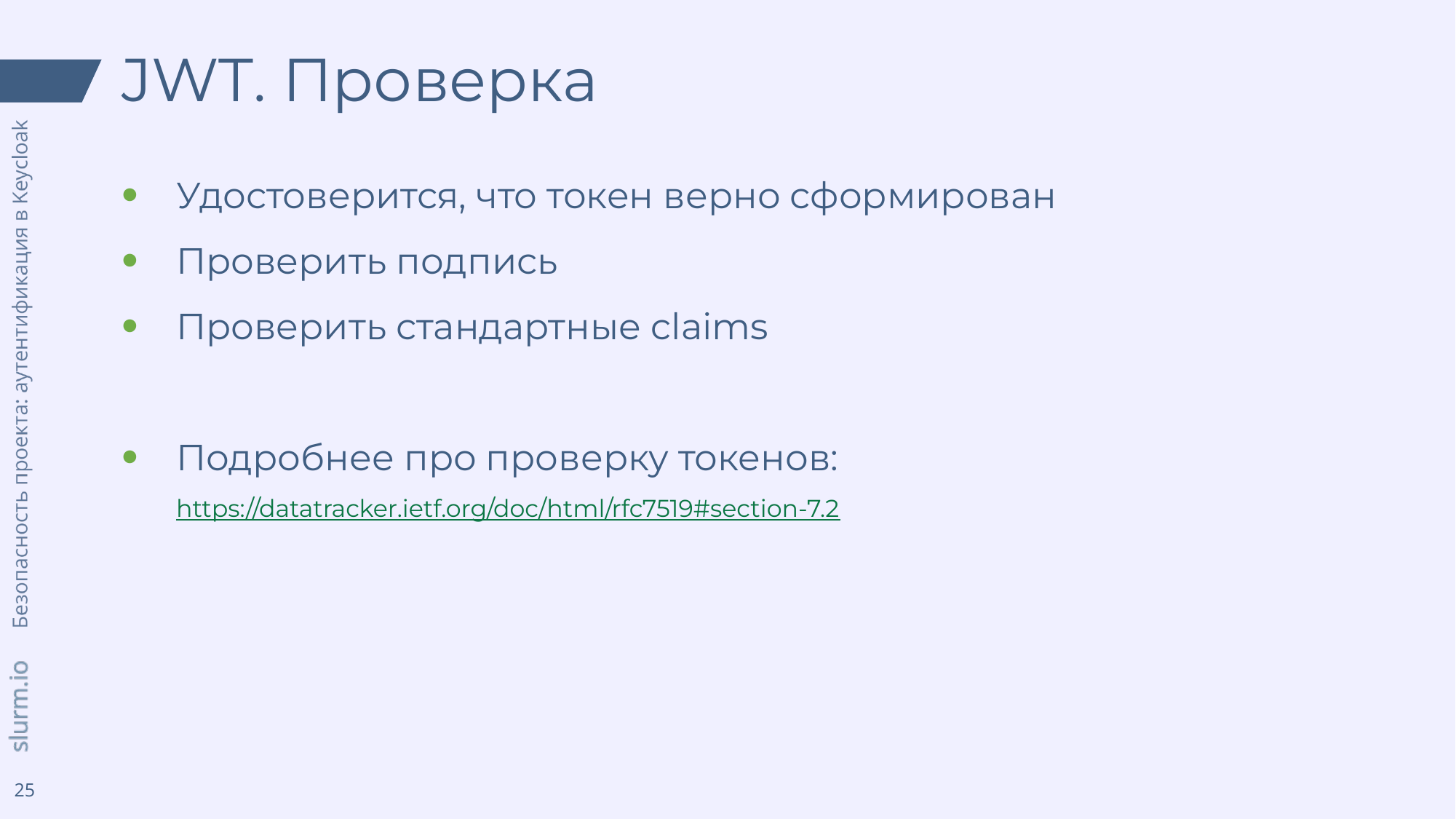

# JWT. Проверка
Удостоверится, что токен верно сформирован
Проверить подпись
Проверить стандартные claims

Подробнее про проверку токенов: https://datatracker.ietf.org/doc/html/rfc7519#section-7.2